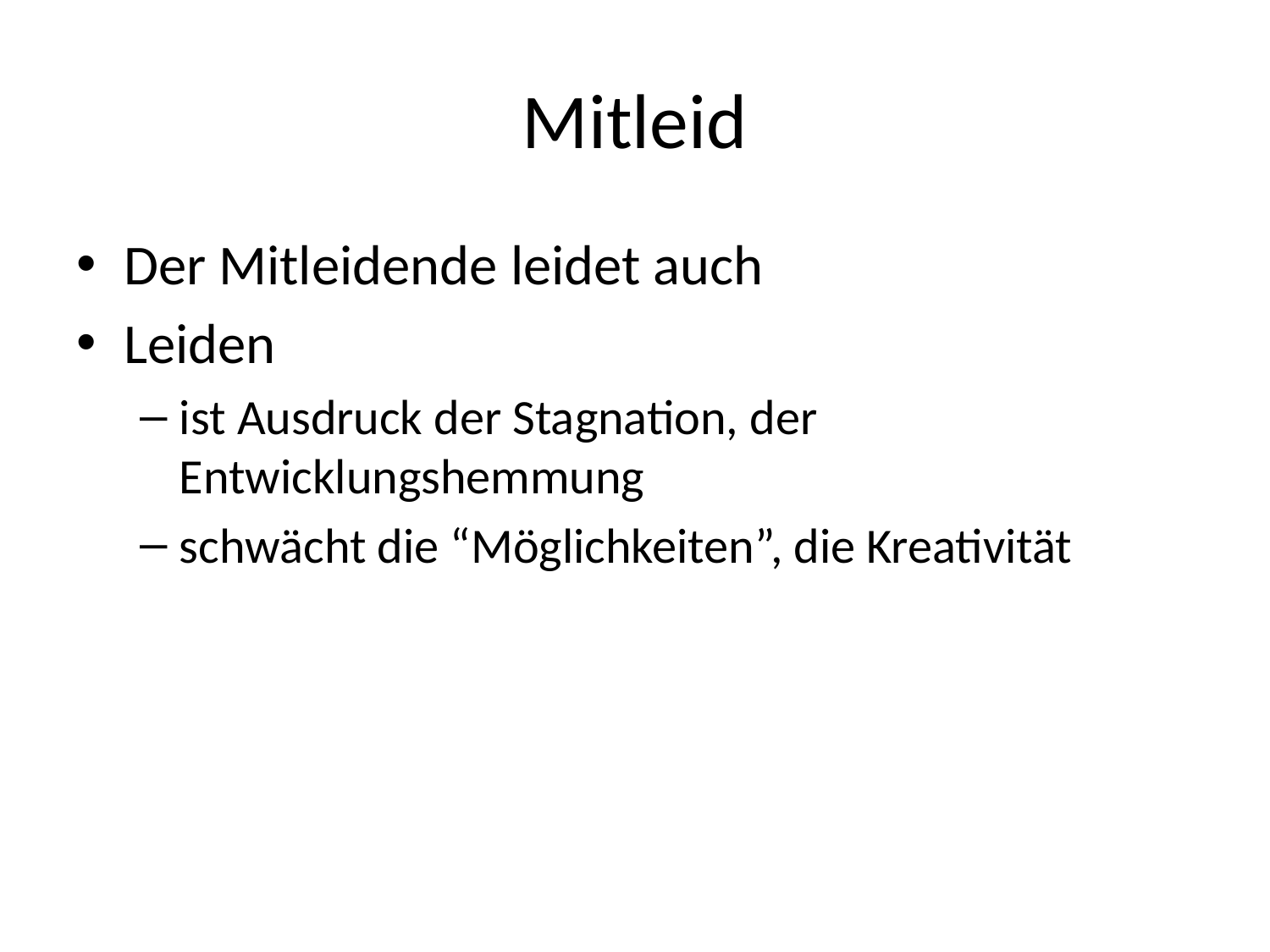

# Mitleid
Der Mitleidende leidet auch
Leiden
ist Ausdruck der Stagnation, der Entwicklungshemmung
schwächt die “Möglichkeiten”, die Kreativität